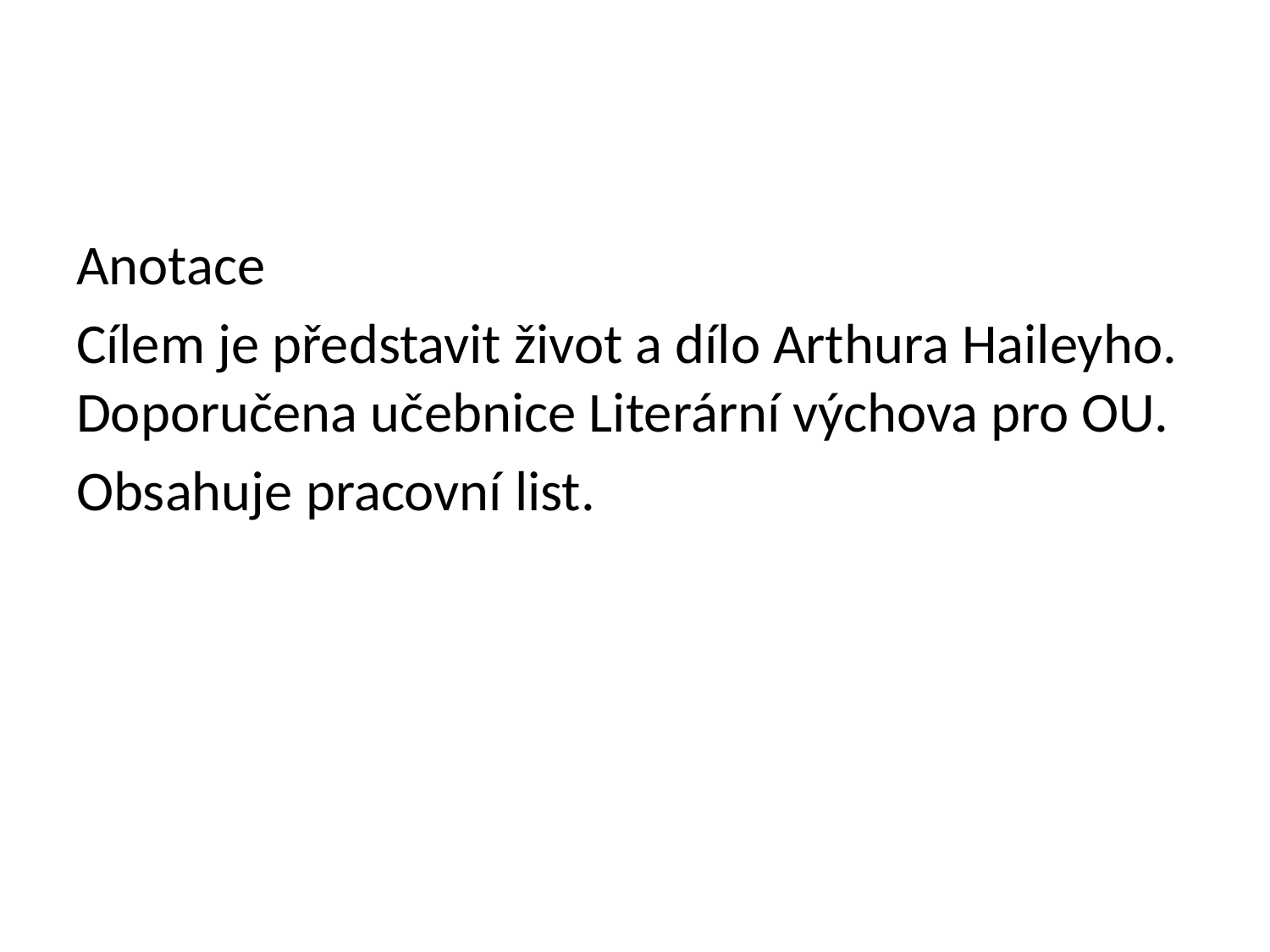

Anotace
Cílem je představit život a dílo Arthura Haileyho.  Doporučena učebnice Literární výchova pro OU.
Obsahuje pracovní list.